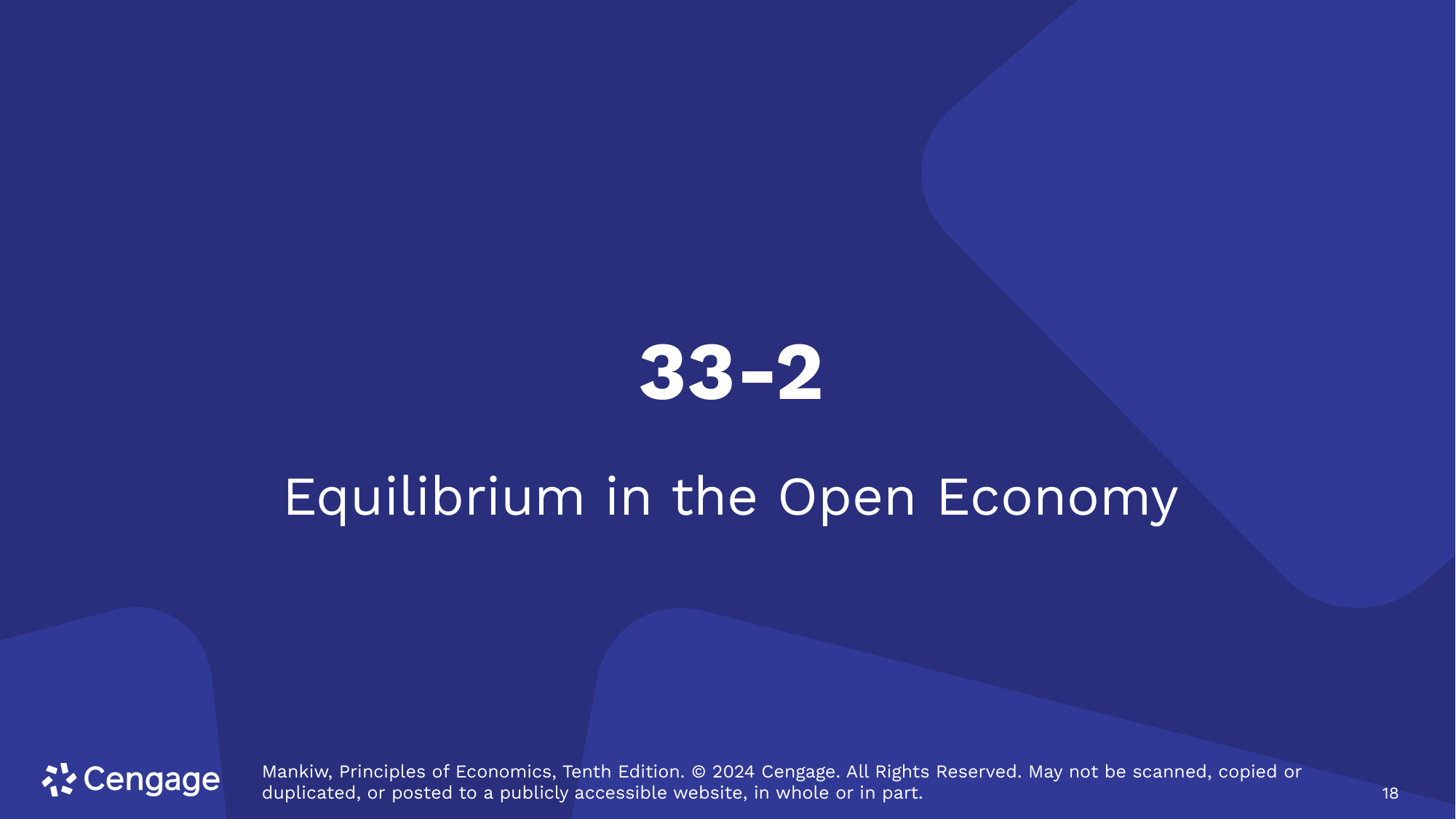

# 33-2
Equilibrium in the Open Economy